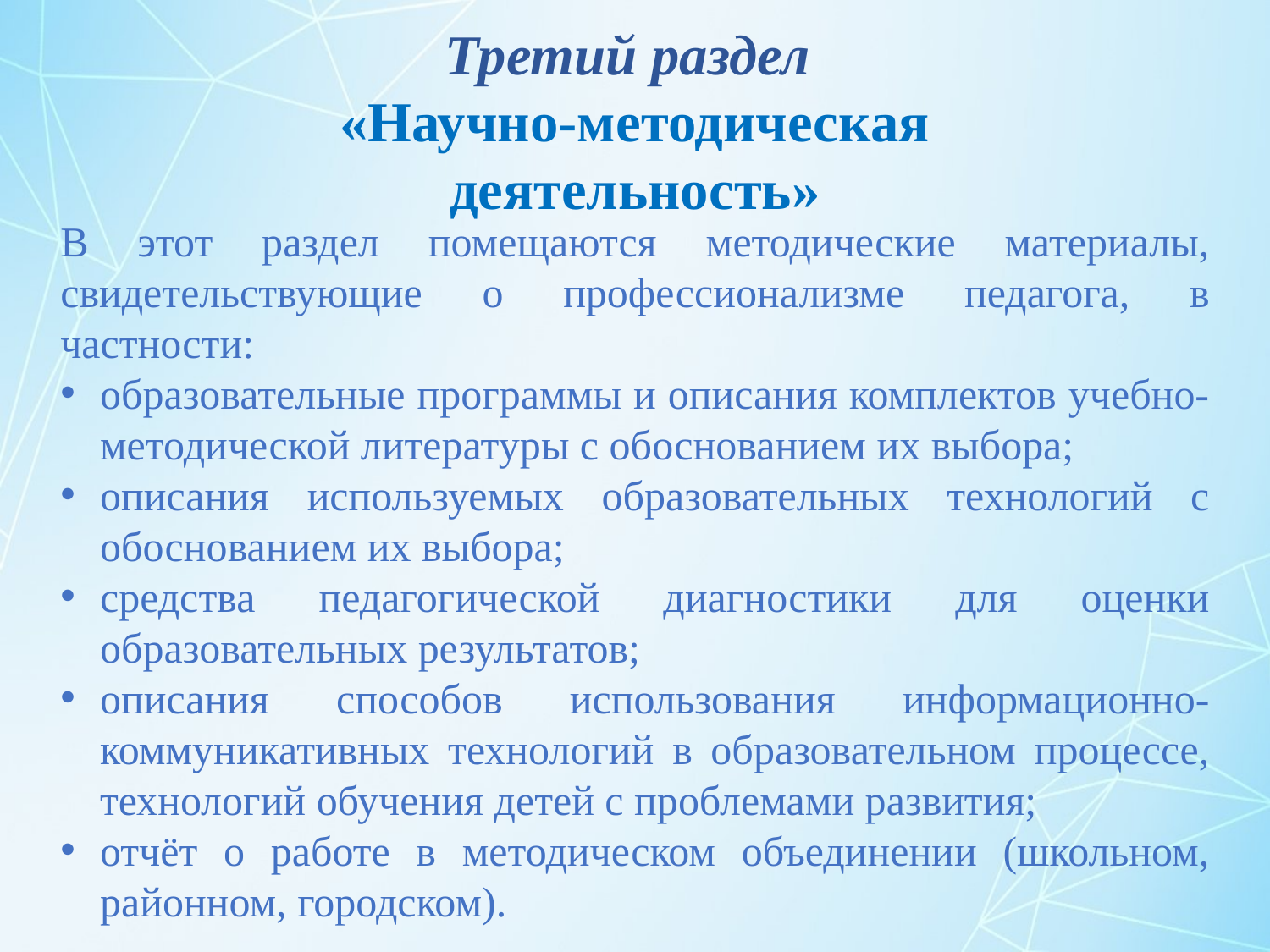

Третий раздел
«Научно-методическая деятельность»
В этот раздел помещаются методические материалы, свидетельствующие о профессионализме педагога, в частности:
образовательные программы и описания комплектов учебно-методической литературы с обоснованием их выбора;
описания используемых образовательных технологий с обоснованием их выбора;
средства педагогической диагностики для оценки образовательных результатов;
описания способов использования информационно-коммуникативных технологий в образовательном процессе, технологий обучения детей с проблемами развития;
отчёт о работе в методическом объединении (школьном, районном, городском).